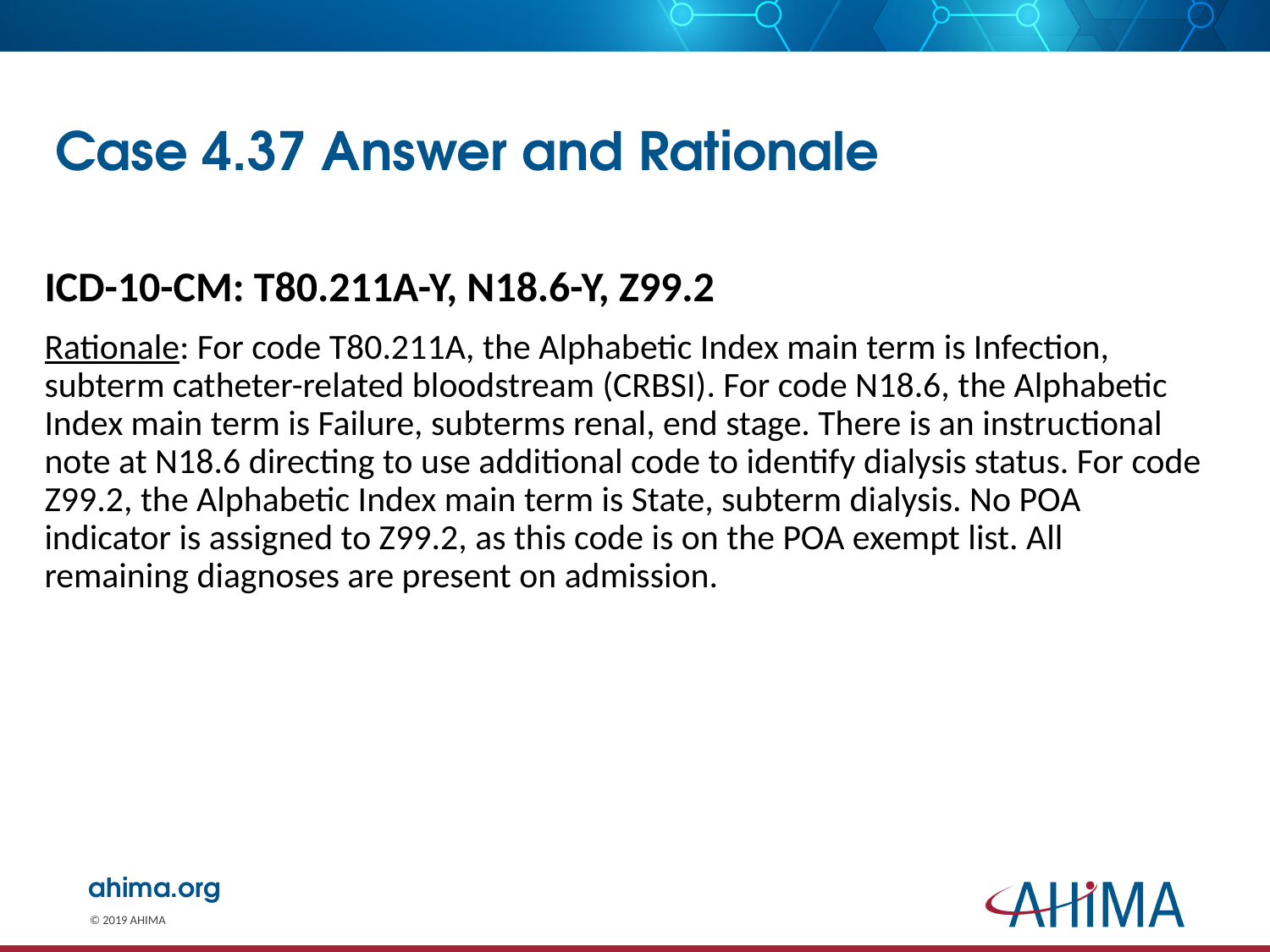

# Case 4.37 Answer and Rationale

ICD-10-CM: T80.211A-Y, N18.6-Y, Z99.2
Rationale: For code T80.211A, the Alphabetic Index main term is Infection, subterm catheter-related bloodstream (CRBSI). For code N18.6, the Alphabetic Index main term is Failure, subterms renal, end stage. There is an instructional note at N18.6 directing to use additional code to identify dialysis status. For code Z99.2, the Alphabetic Index main term is State, subterm dialysis. No POA indicator is assigned to Z99.2, as this code is on the POA exempt list. All remaining diagnoses are present on admission.